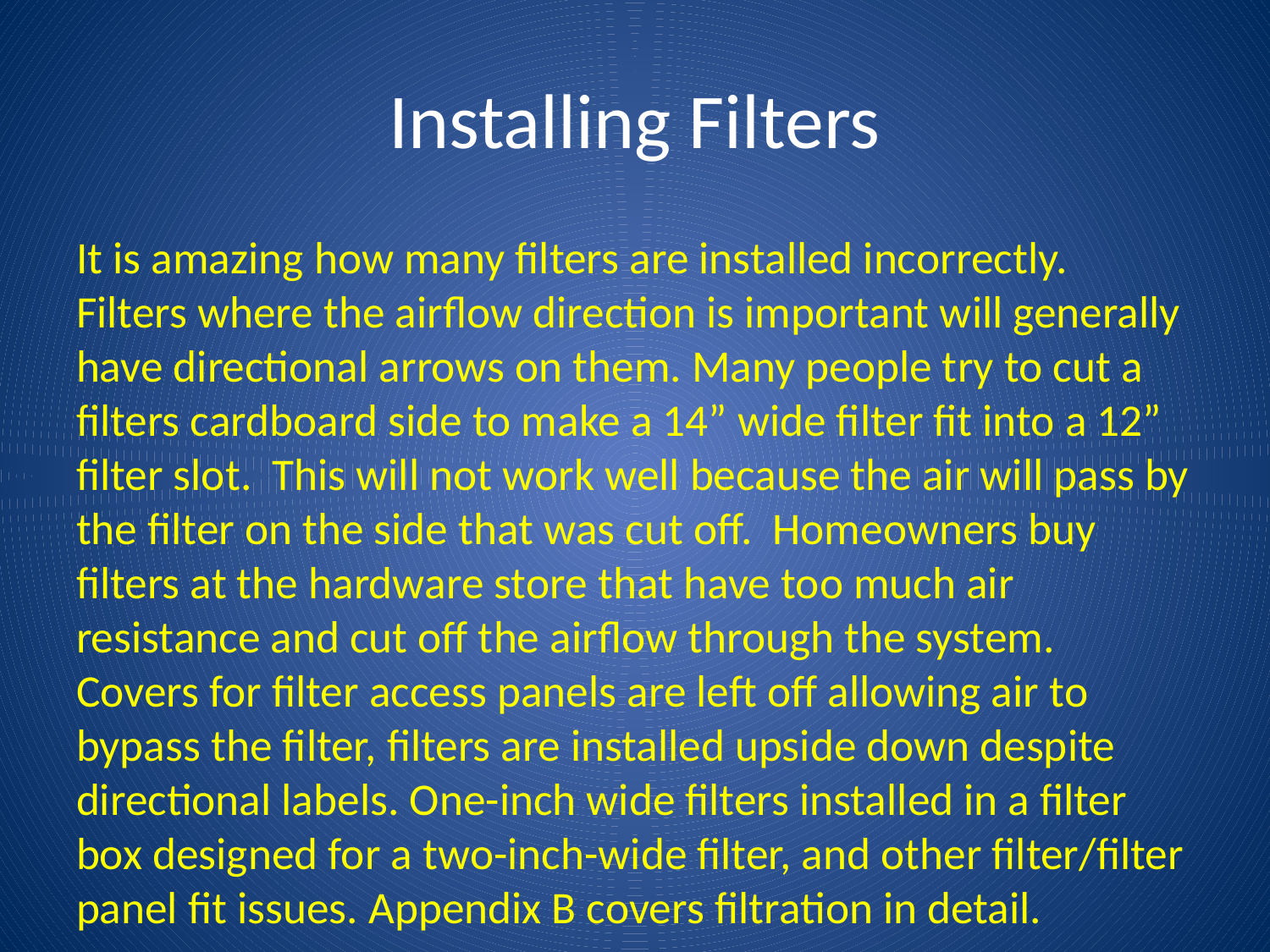

# Installing Filters
It is amazing how many filters are installed incorrectly.  Filters where the airflow direction is important will generally have directional arrows on them. Many people try to cut a filters cardboard side to make a 14” wide filter fit into a 12” filter slot.  This will not work well because the air will pass by the filter on the side that was cut off.  Homeowners buy filters at the hardware store that have too much air resistance and cut off the airflow through the system.  Covers for filter access panels are left off allowing air to bypass the filter, filters are installed upside down despite directional labels. One-inch wide filters installed in a filter box designed for a two-inch-wide filter, and other filter/filter panel fit issues. Appendix B covers filtration in detail.